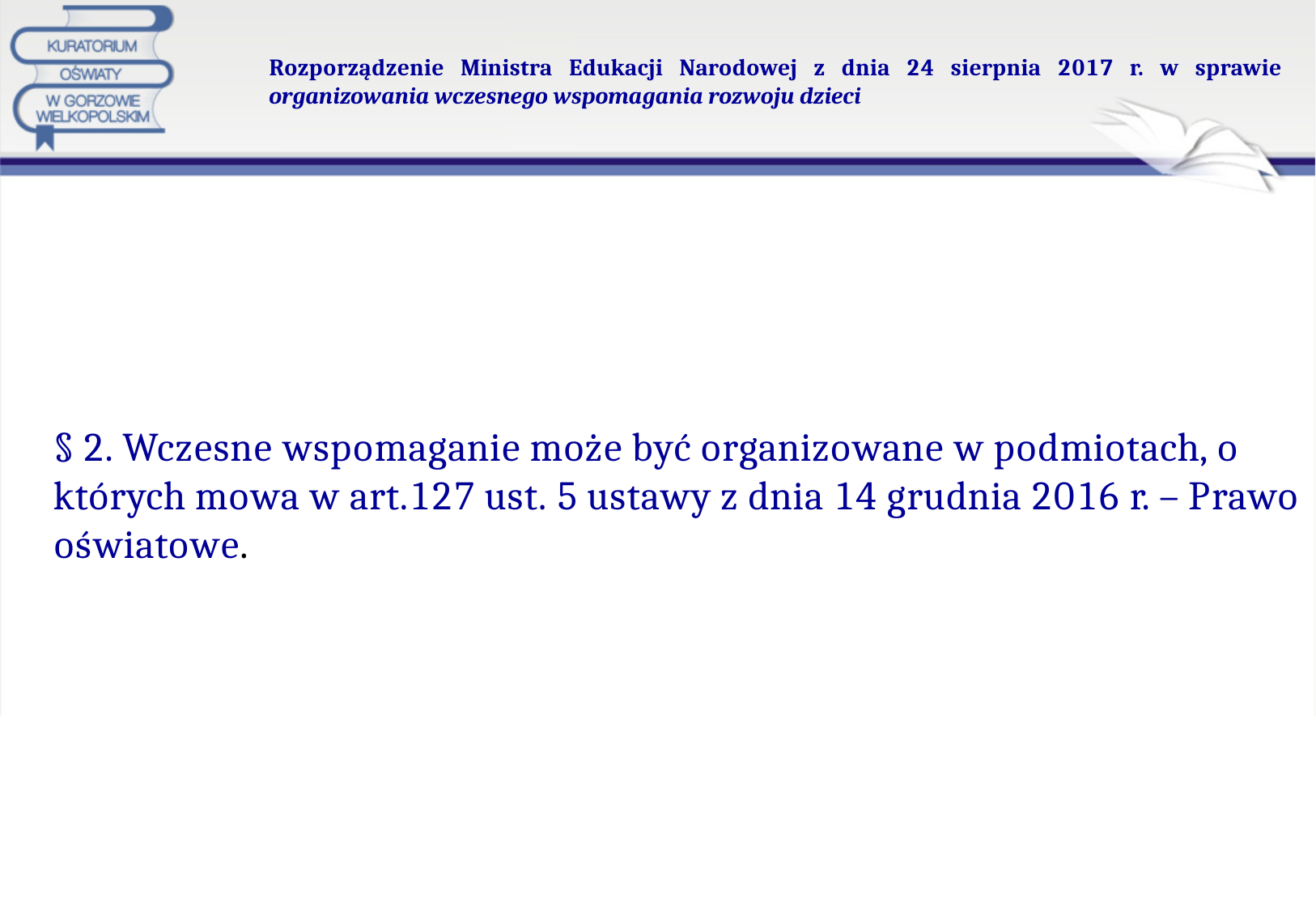

# Rozporządzenie Ministra Edukacji Narodowej z dnia 24 sierpnia 2017 r. w sprawie organizowania wczesnego wspomagania rozwoju dzieci

§ 2. Wczesne wspomaganie może być organizowane w podmiotach, o których mowa w art.127 ust. 5 ustawy z dnia 14 grudnia 2016 r. – Prawo oświatowe.